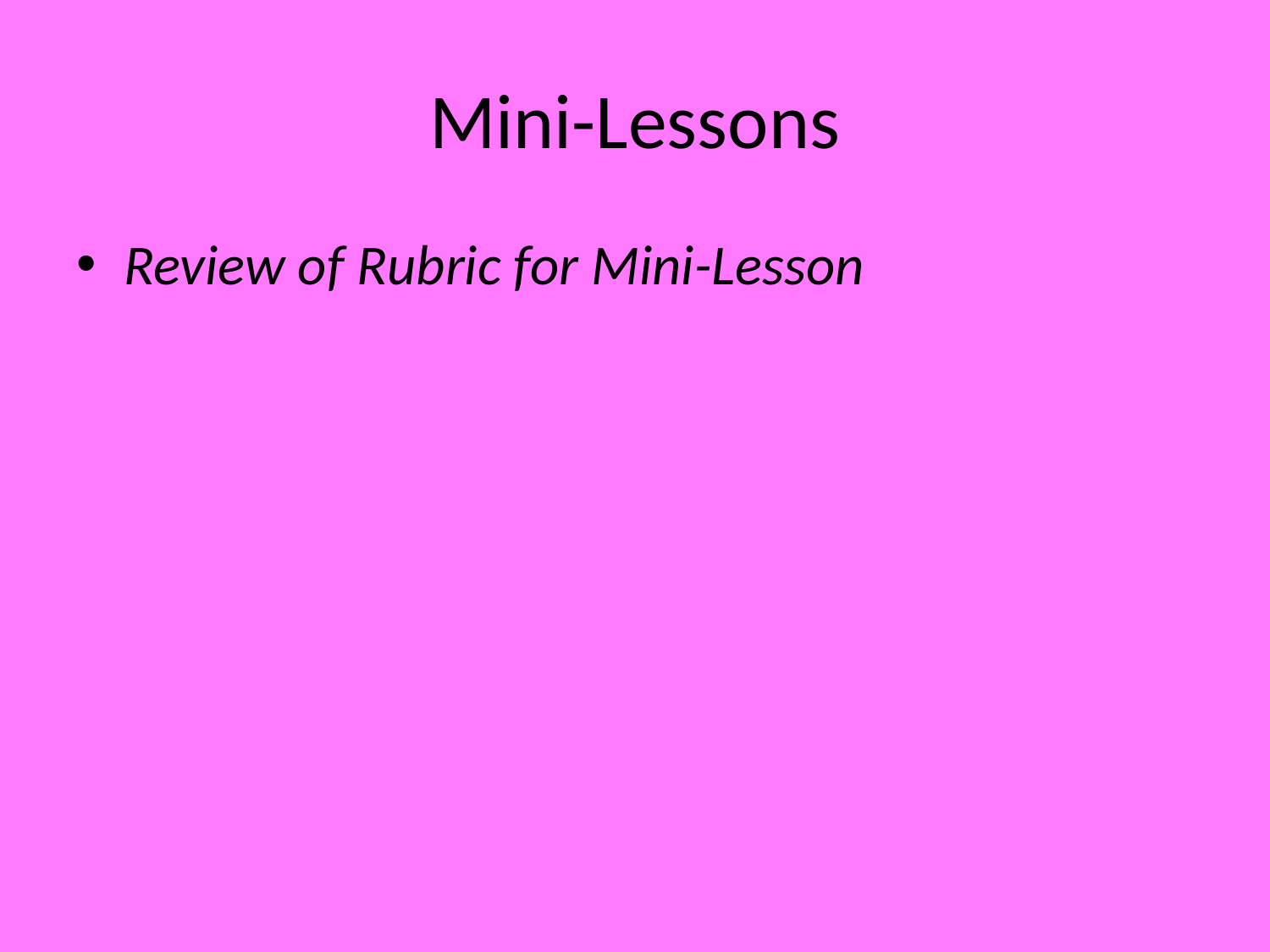

# Mini-Lessons
Review of Rubric for Mini-Lesson